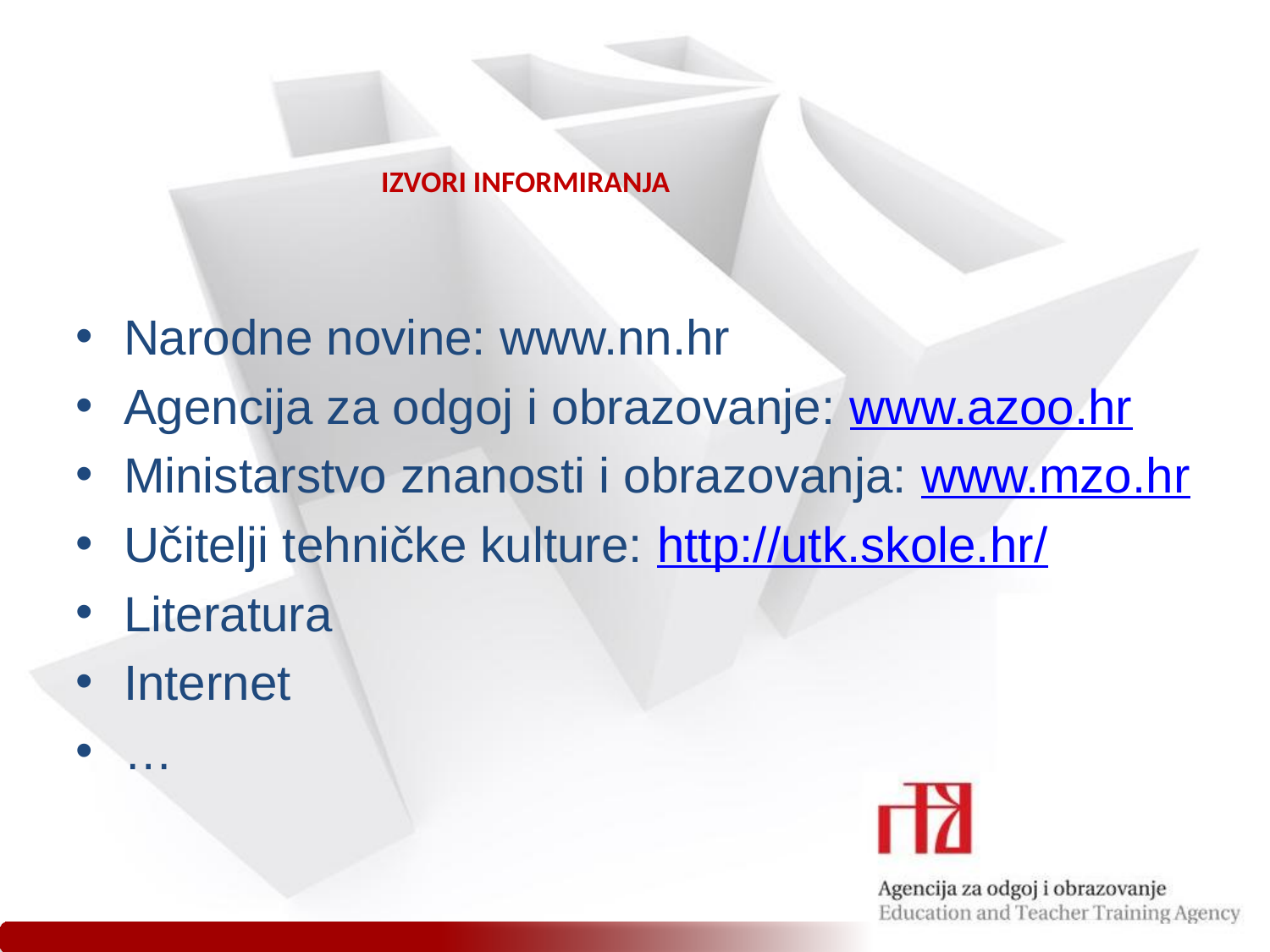

# IZVORI INFORMIRANJA

Narodne novine: www.nn.hr
Agencija za odgoj i obrazovanje: www.azoo.hr
Ministarstvo znanosti i obrazovanja: www.mzo.hr
Učitelji tehničke kulture: http://utk.skole.hr/
Literatura
Internet
…